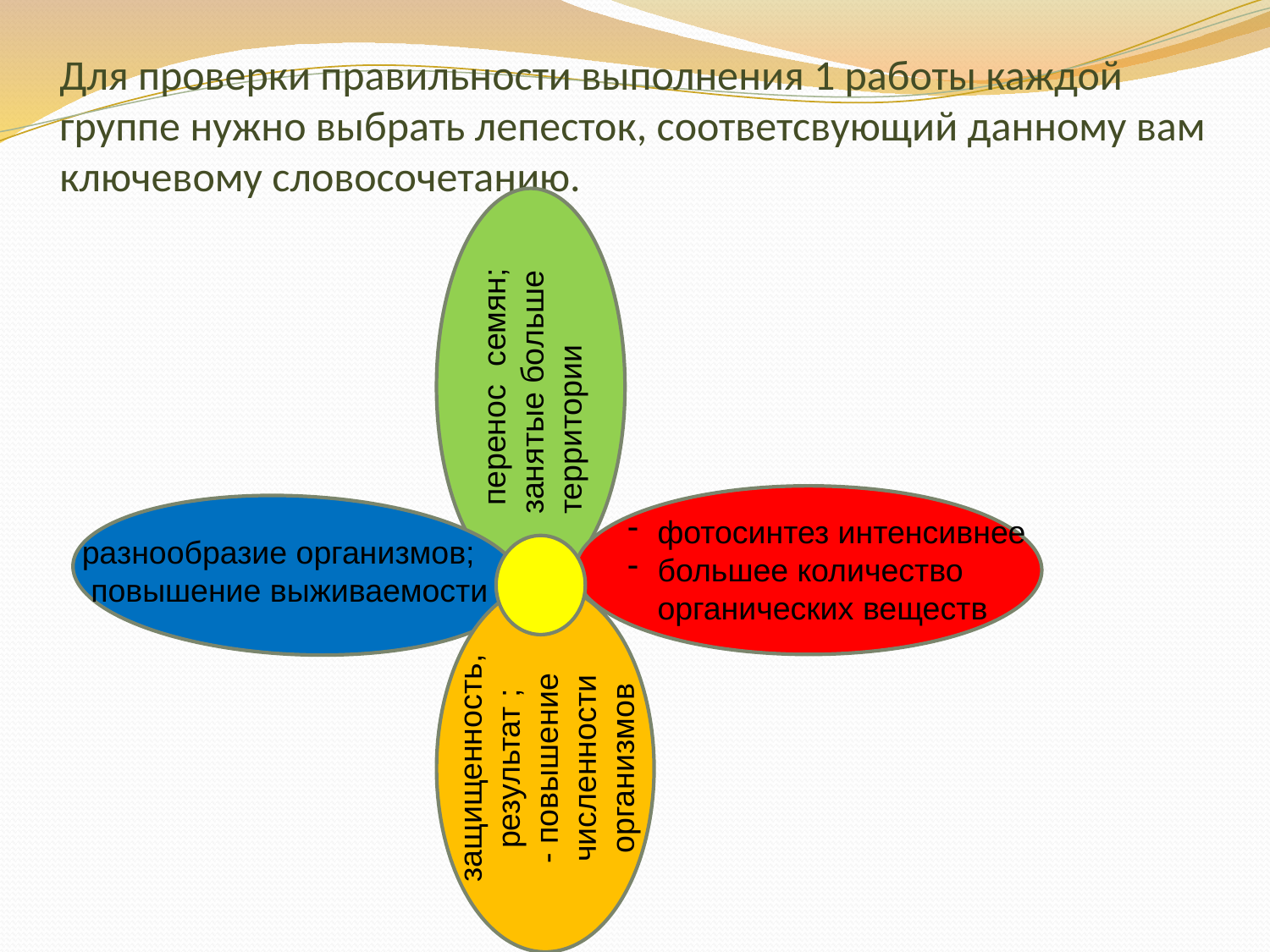

# Для проверки правильности выполнения 1 работы каждой группе нужно выбрать лепесток, соответсвующий данному вам ключевому словосочетанию.
 перенос  семян; занятые больше территории

фотосинтез интенсивнее
большее количество        органических веществ
разнообразие организмов;
 повышение выживаемости

защищенность, результат ;
- повышение численности организмов